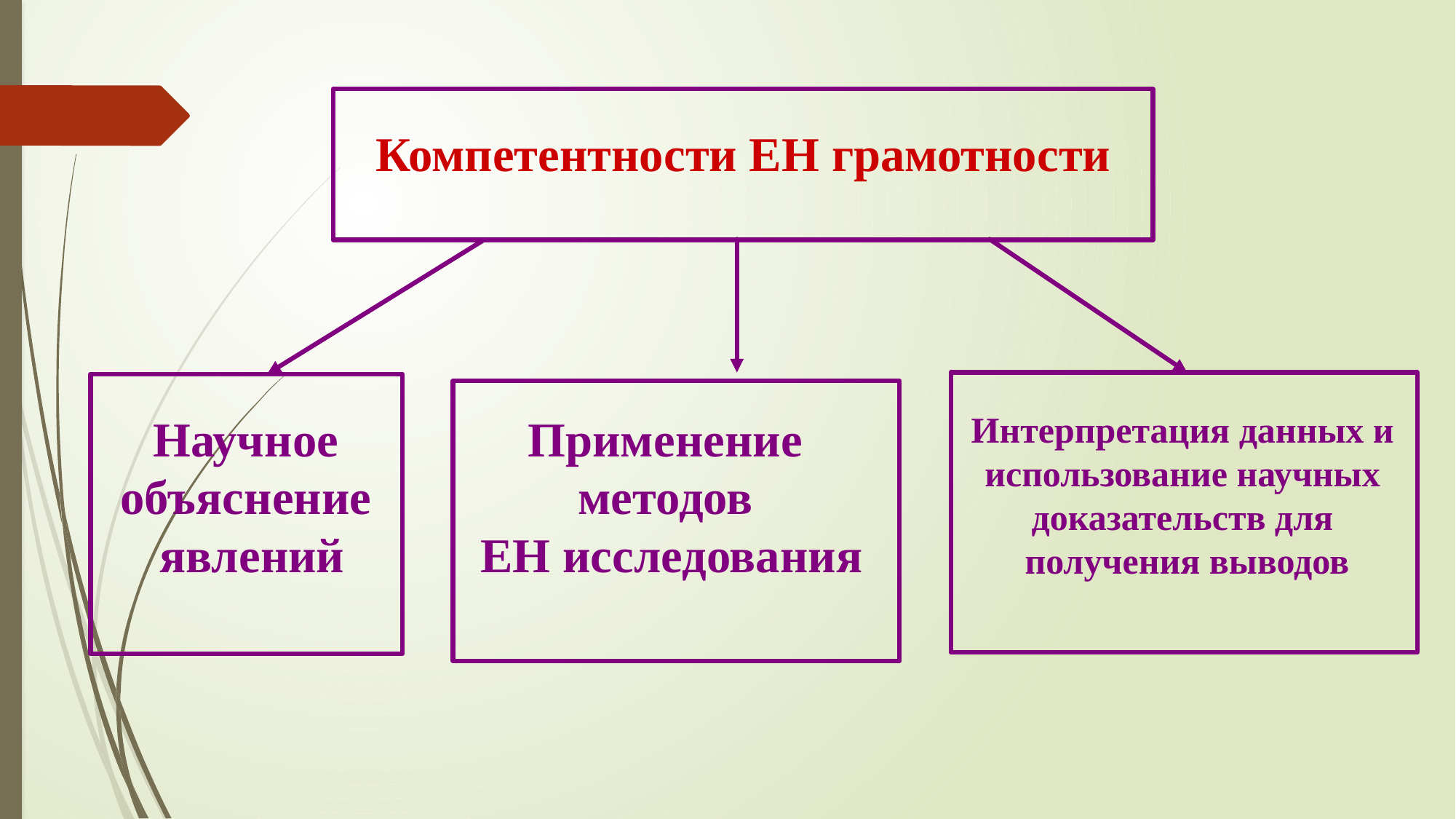

Компетентности ЕН грамотности

Интерпретация данных и
использование научных
доказательств для
получения выводов

Научное
объяснение
явлений

Применение
методов
ЕН исследования